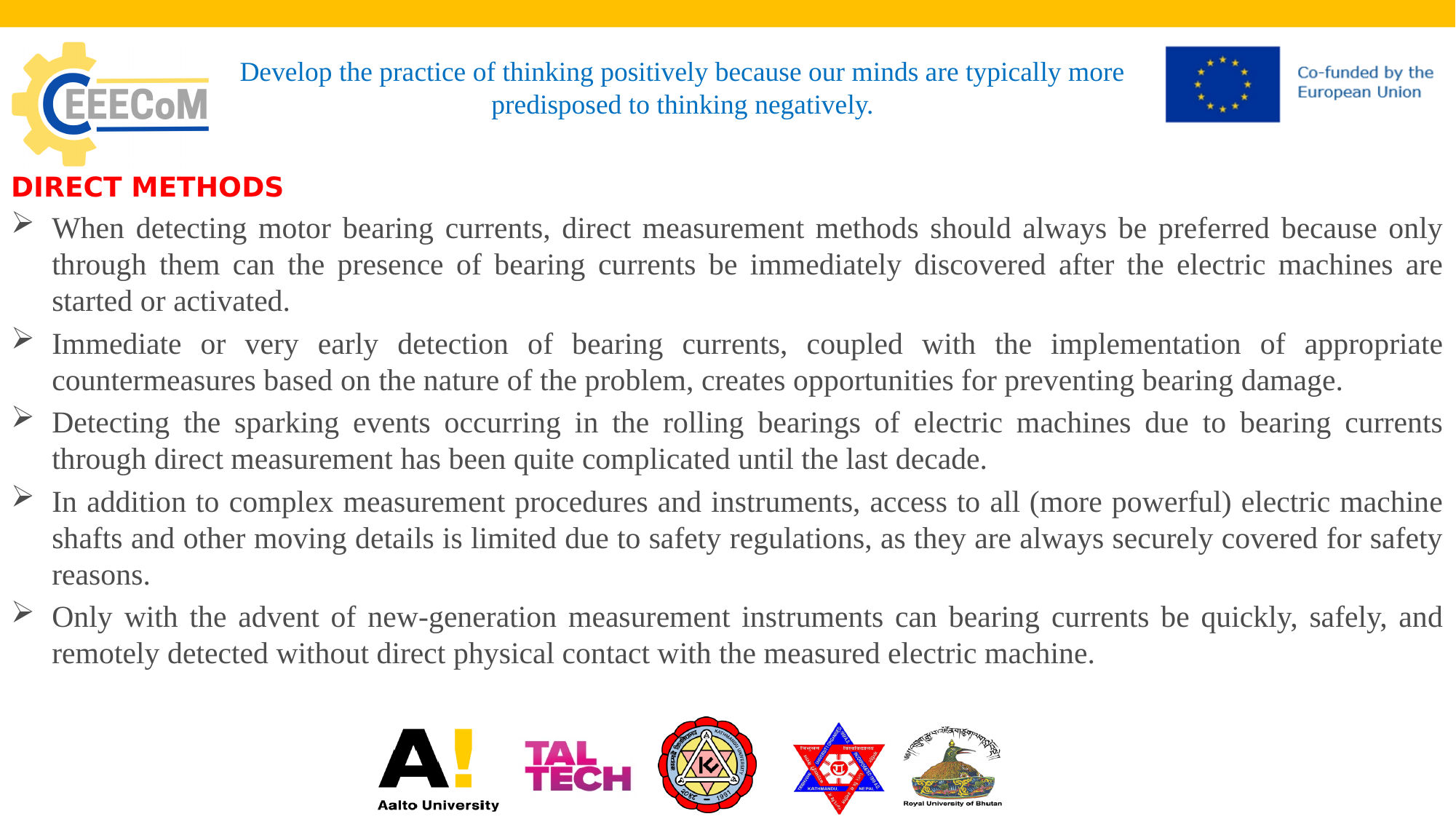

# Develop the practice of thinking positively because our minds are typically more predisposed to thinking negatively.
DIRECT METHODS
When detecting motor bearing currents, direct measurement methods should always be preferred because only through them can the presence of bearing currents be immediately discovered after the electric machines are started or activated.
Immediate or very early detection of bearing currents, coupled with the implementation of appropriate countermeasures based on the nature of the problem, creates opportunities for preventing bearing damage.
Detecting the sparking events occurring in the rolling bearings of electric machines due to bearing currents through direct measurement has been quite complicated until the last decade.
In addition to complex measurement procedures and instruments, access to all (more powerful) electric machine shafts and other moving details is limited due to safety regulations, as they are always securely covered for safety reasons.
Only with the advent of new-generation measurement instruments can bearing currents be quickly, safely, and remotely detected without direct physical contact with the measured electric machine.